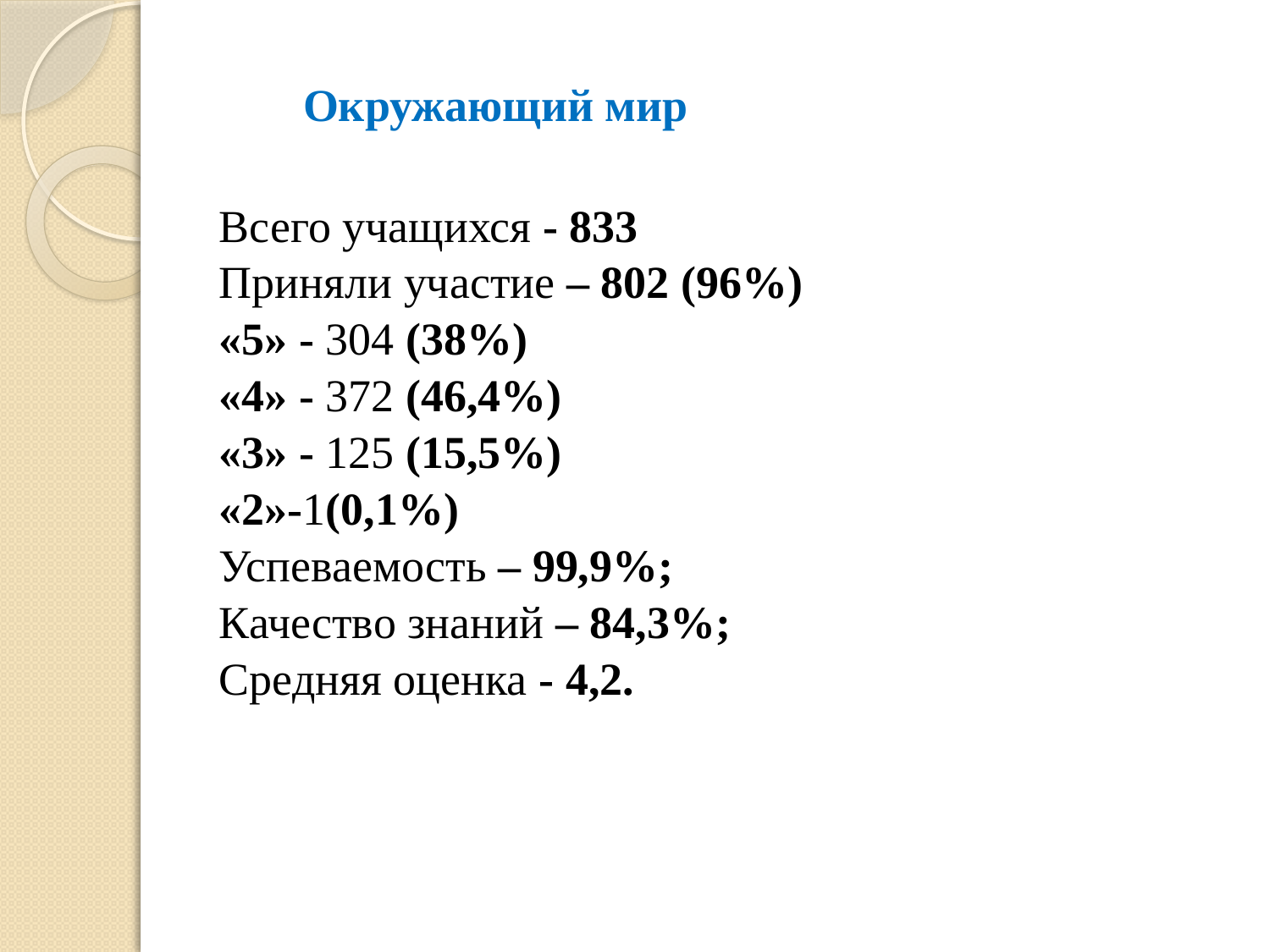

#
Окружающий мир

Всего учащихся - 833
Приняли участие – 802 (96%)
«5» - 304 (38%)
«4» - 372 (46,4%)
«3» - 125 (15,5%)
«2»-1(0,1%)
Успеваемость – 99,9%;
Качество знаний – 84,3%;
Средняя оценка - 4,2.